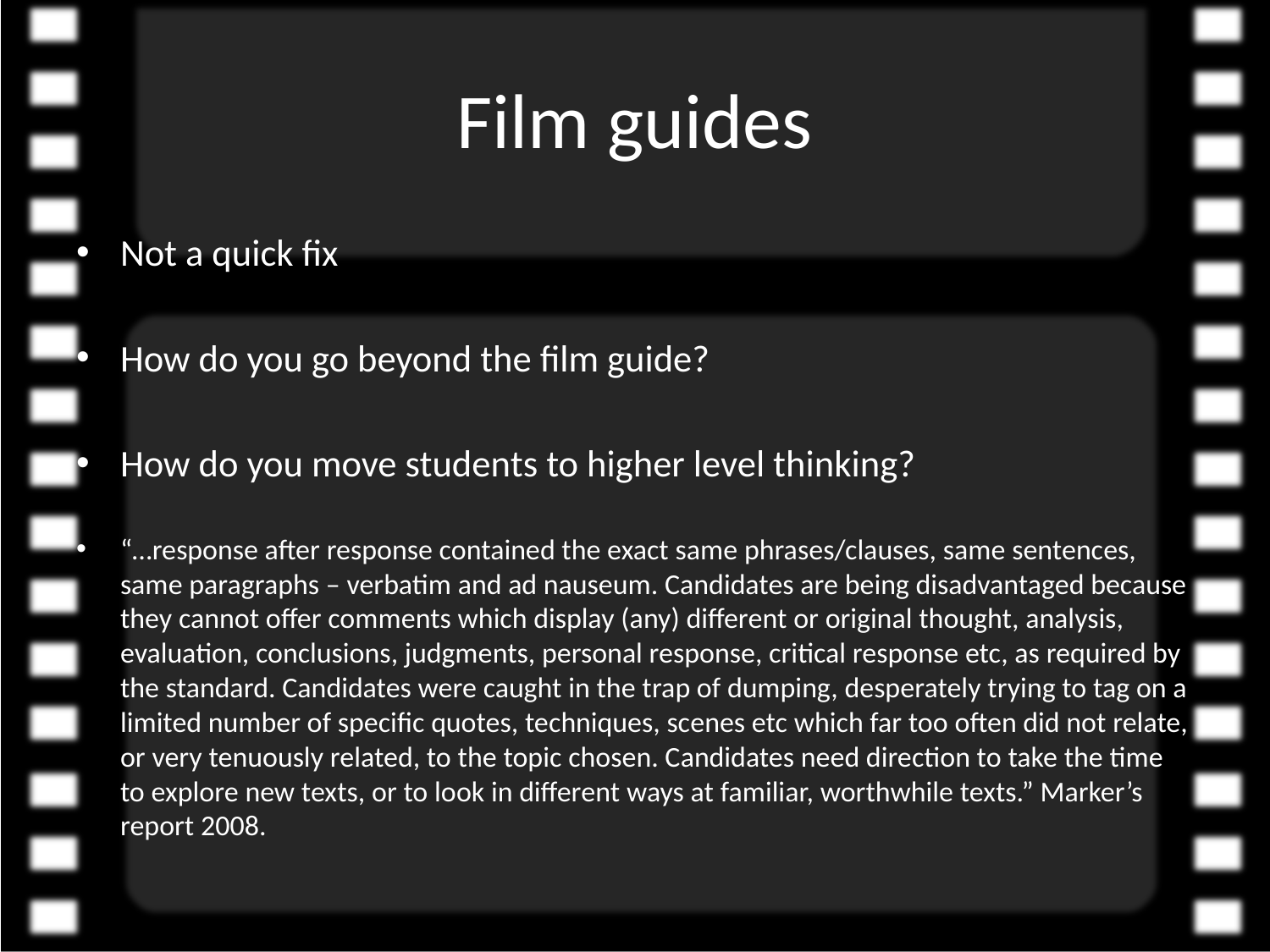

# Film guides
Not a quick fix

How do you go beyond the film guide?

How do you move students to higher level thinking?

“…response after response contained the exact same phrases/clauses, same sentences, same paragraphs – verbatim and ad nauseum. Candidates are being disadvantaged because they cannot offer comments which display (any) different or original thought, analysis, evaluation, conclusions, judgments, personal response, critical response etc, as required by the standard. Candidates were caught in the trap of dumping, desperately trying to tag on a limited number of specific quotes, techniques, scenes etc which far too often did not relate, or very tenuously related, to the topic chosen. Candidates need direction to take the time to explore new texts, or to look in different ways at familiar, worthwhile texts.” Marker’s report 2008.